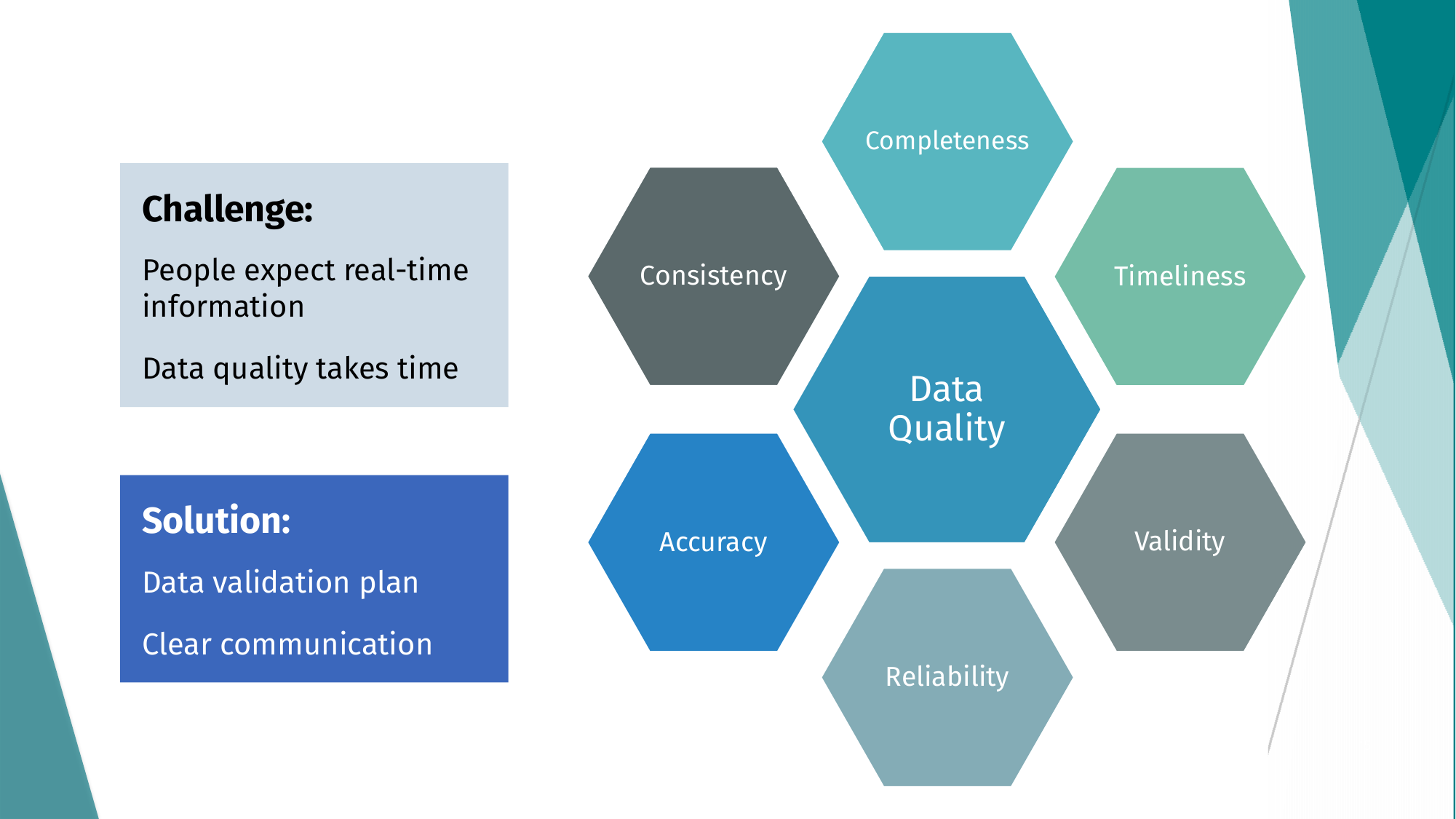

# Challenges in Data Quality
Data Quality
Completeness
Timeliness
Validity
Reliability
Accuracy
Consistency
Challenge:

People expect real-time information

Data quality takes time
Solution:

Data validation plan

Clear communication
15